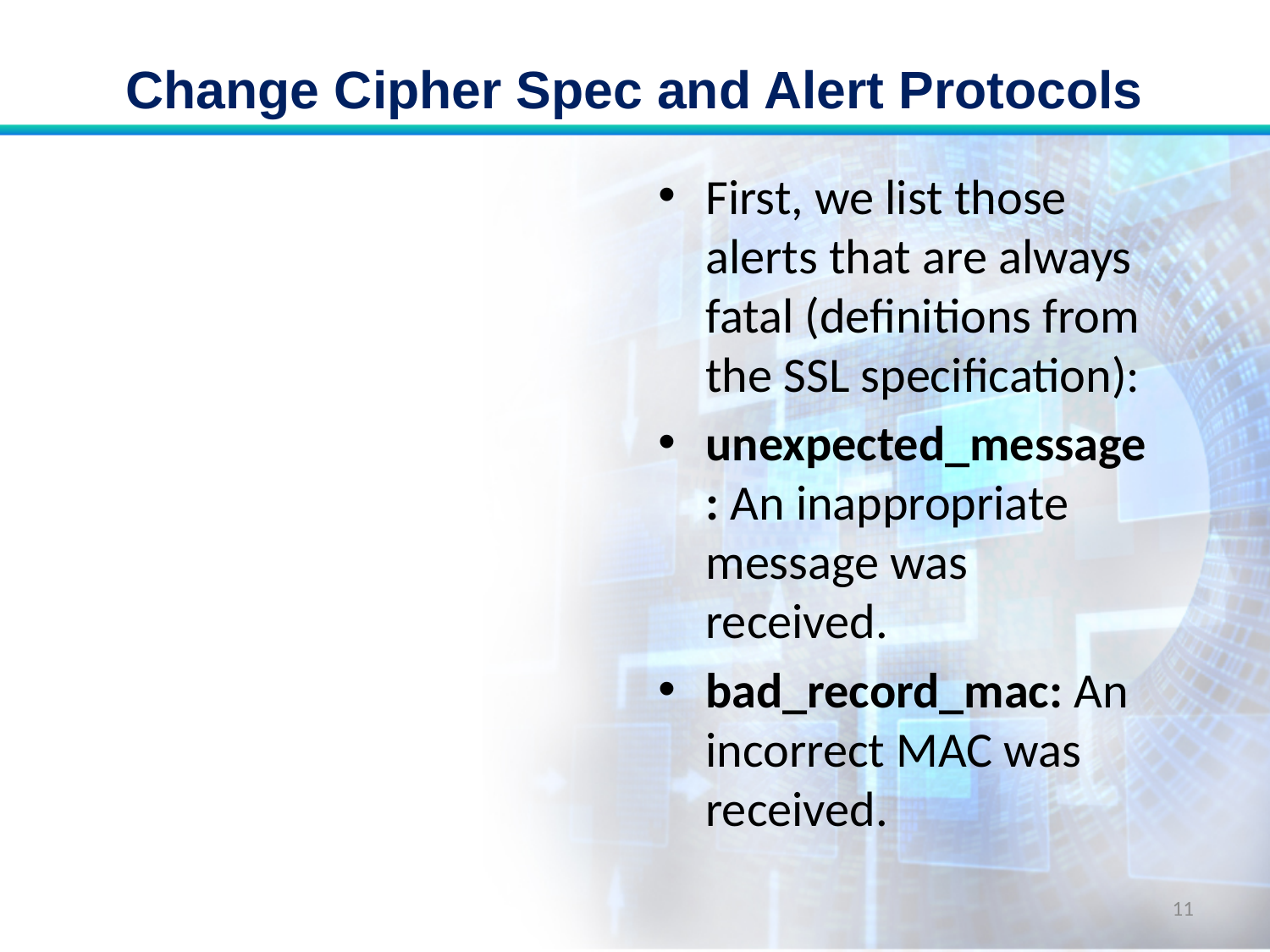

# Change Cipher Spec and Alert Protocols
First, we list those alerts that are always fatal (definitions from the SSL specification):
unexpected_message: An inappropriate message was received.
bad_record_mac: An incorrect MAC was received.
11